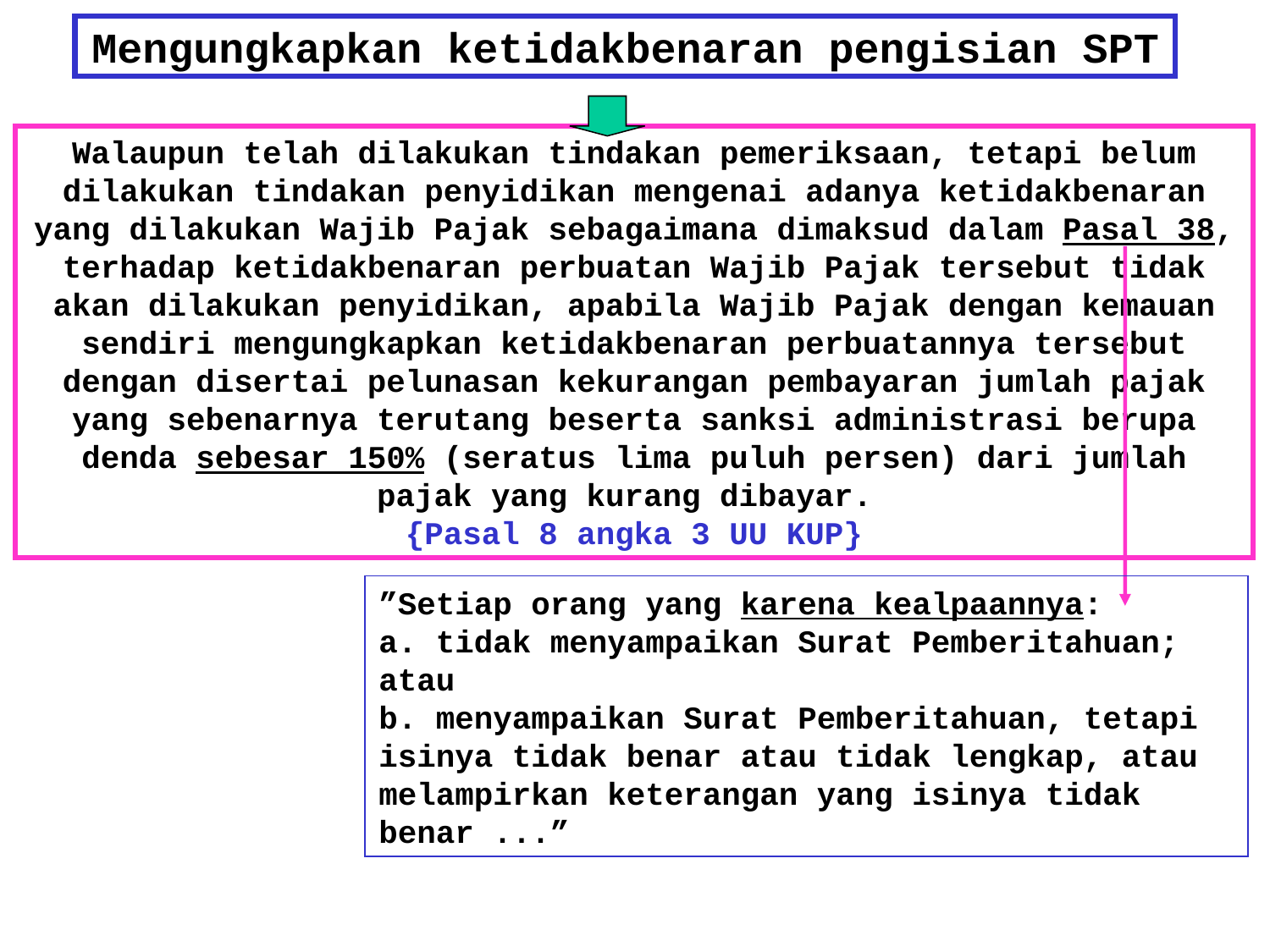

# Mengungkapkan ketidakbenaran pengisian SPT

Walaupun telah dilakukan tindakan pemeriksaan, tetapi belum dilakukan tindakan penyidikan mengenai adanya ketidakbenaran yang dilakukan Wajib Pajak sebagaimana dimaksud dalam Pasal 38, terhadap ketidakbenaran perbuatan Wajib Pajak tersebut tidak akan dilakukan penyidikan, apabila Wajib Pajak dengan kemauan sendiri mengungkapkan ketidakbenaran perbuatannya tersebut dengan disertai pelunasan kekurangan pembayaran jumlah pajak yang sebenarnya terutang beserta sanksi administrasi berupa denda sebesar 150% (seratus lima puluh persen) dari jumlah pajak yang kurang dibayar.
{Pasal 8 angka 3 UU KUP}

”Setiap orang yang karena kealpaannya:
a. tidak menyampaikan Surat Pemberitahuan; atau
b. menyampaikan Surat Pemberitahuan, tetapi isinya tidak benar atau tidak lengkap, atau melampirkan keterangan yang isinya tidak benar ...”